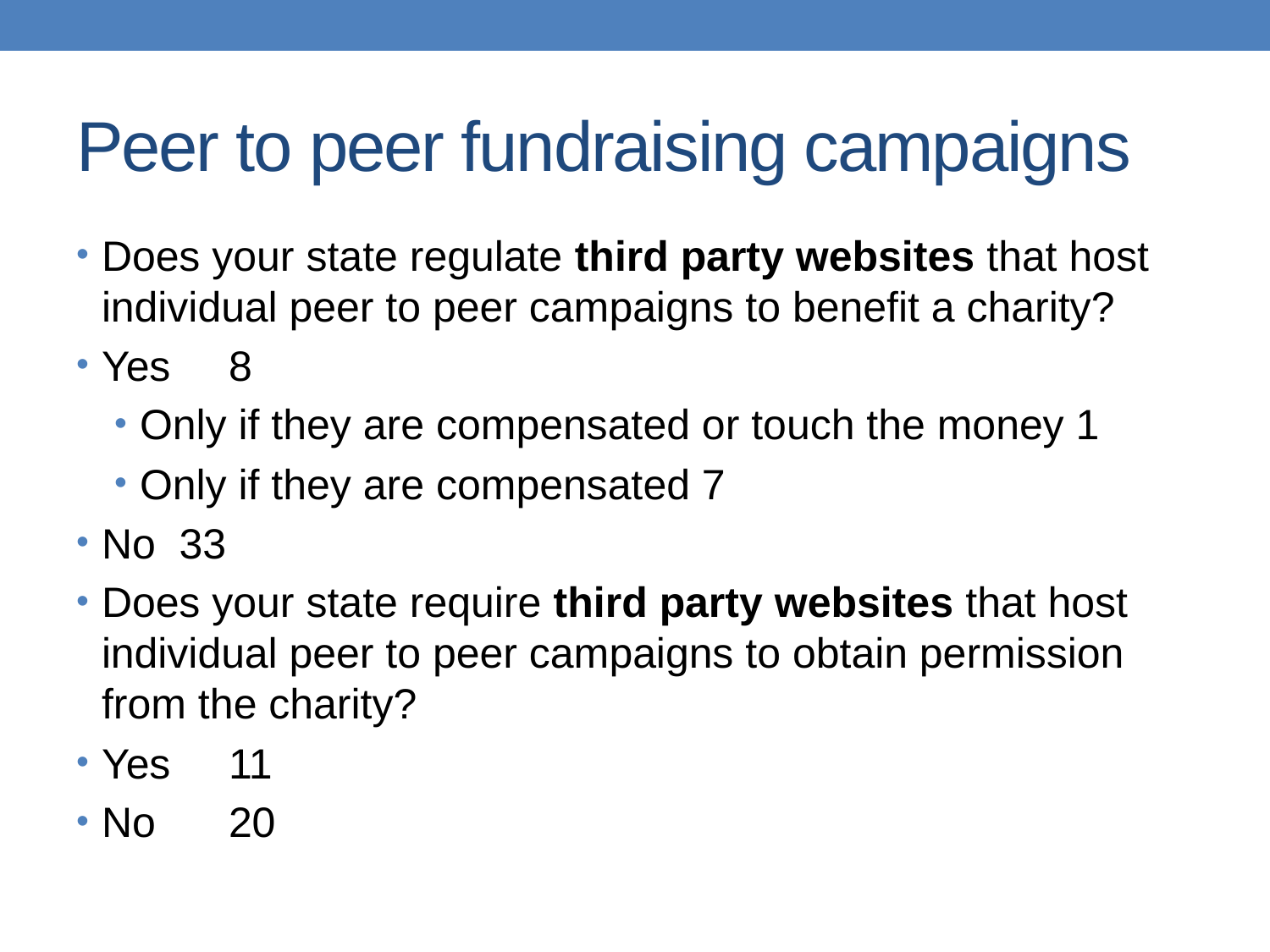

# Peer to peer fundraising campaigns
Does your state regulate third party websites that host individual peer to peer campaigns to benefit a charity?
Yes	8
Only if they are compensated or touch the money 1
Only if they are compensated 7
No  33
Does your state require third party websites that host individual peer to peer campaigns to obtain permission from the charity?
Yes 	11
No	20